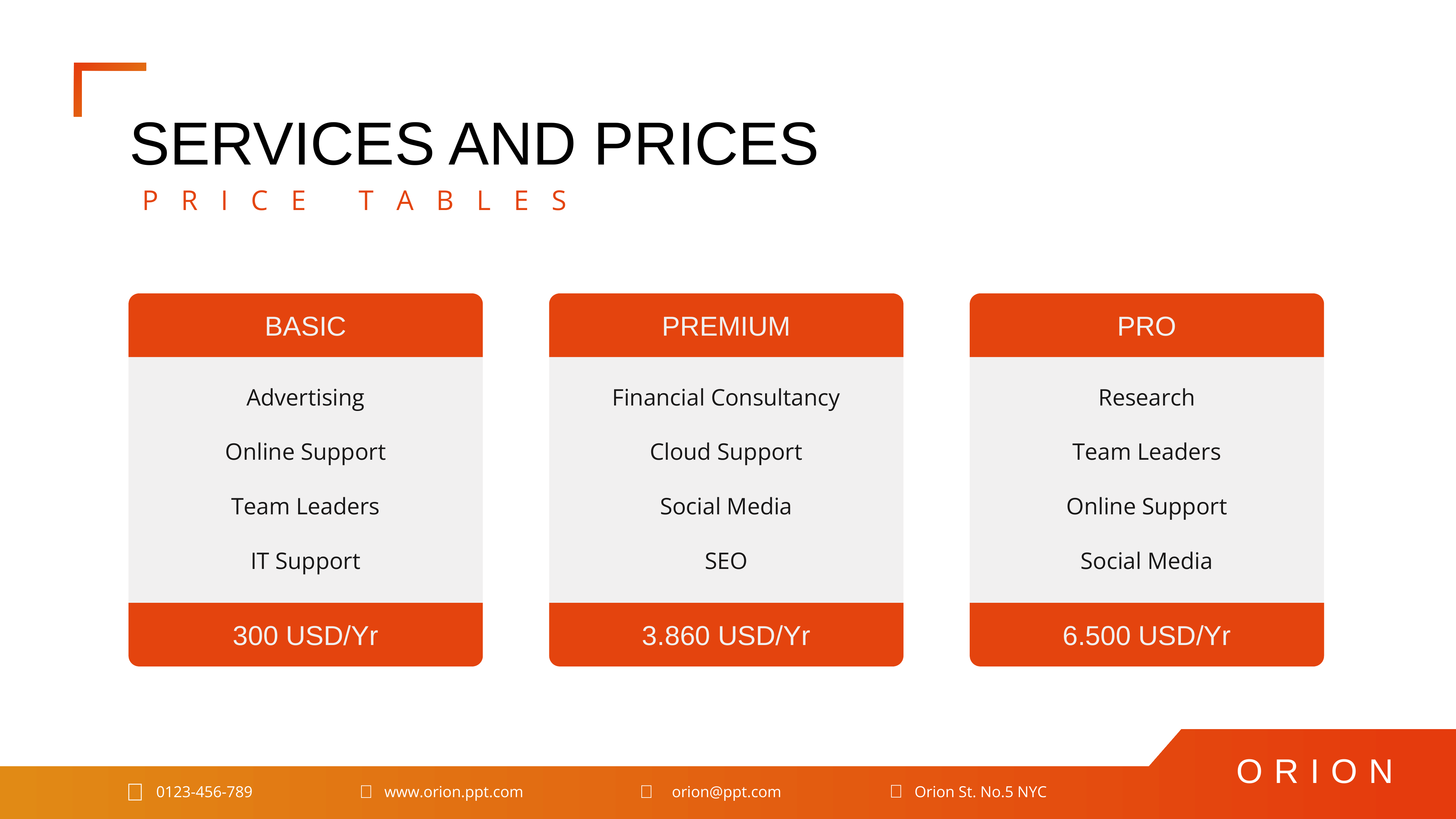

SERVICES AND PRICES
PRICE TABLES

BASIC
PREMIUM
PRO

Advertising
Financial Consultancy
Research
Online Support
Cloud Support
Team Leaders
Team Leaders
Social Media
Online Support
IT Support
SEO
Social Media

300 USD/Yr
3.860 USD/Yr
6.500 USD/Yr